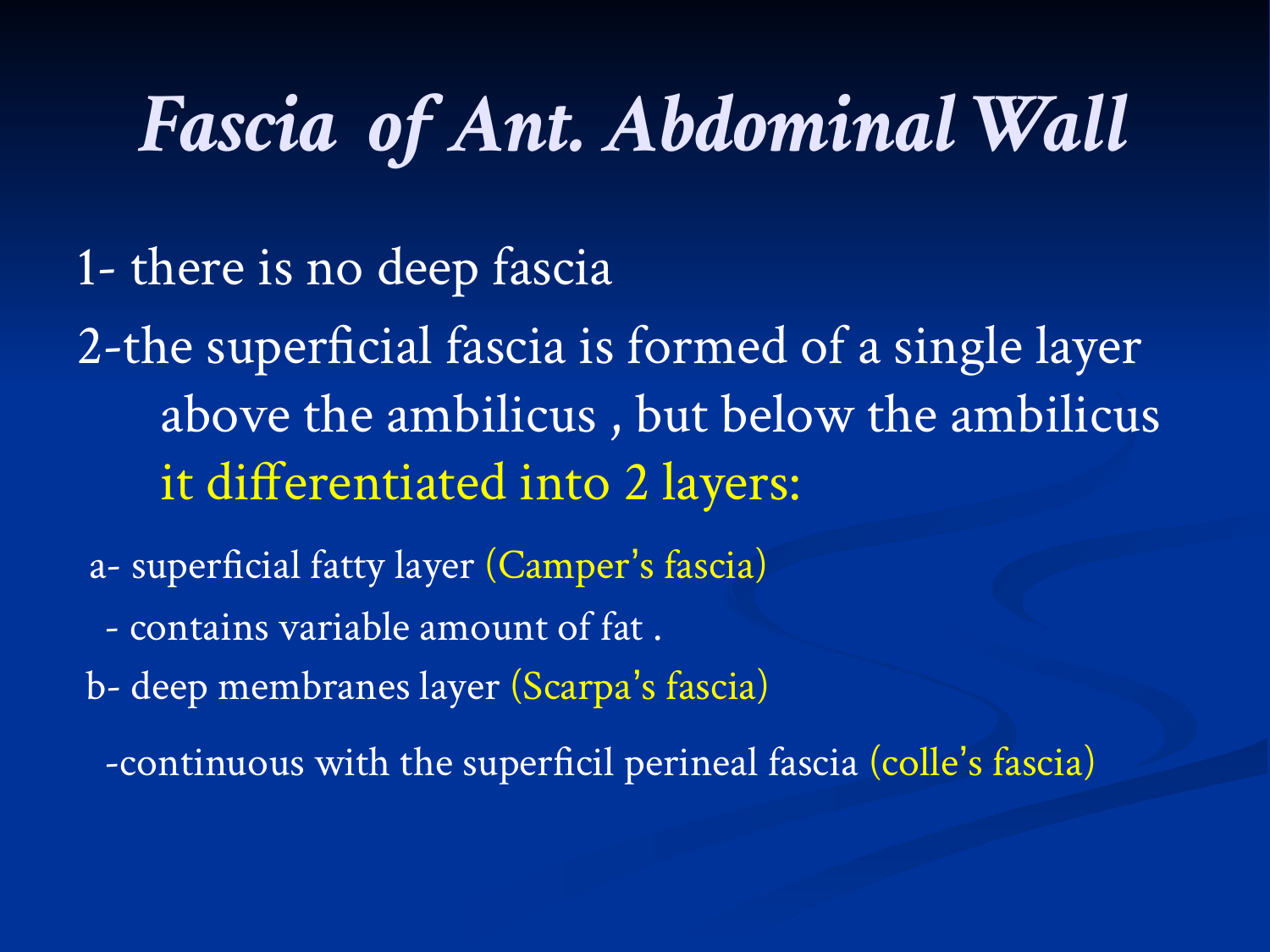

# Fascia  of Ant. Abdominal Wall
1- there is no deep fascia
2-the superficial fascia is formed of a single layer above the ambilicus , but below the ambilicus it differentiated into 2 layers:
 a- superficial fatty layer (Camper’s fascia)
   - contains variable amount of fat .
 b- deep membranes layer (Scarpa’s fascia)
   -continuous with the superficil perineal fascia (colle’s fascia)